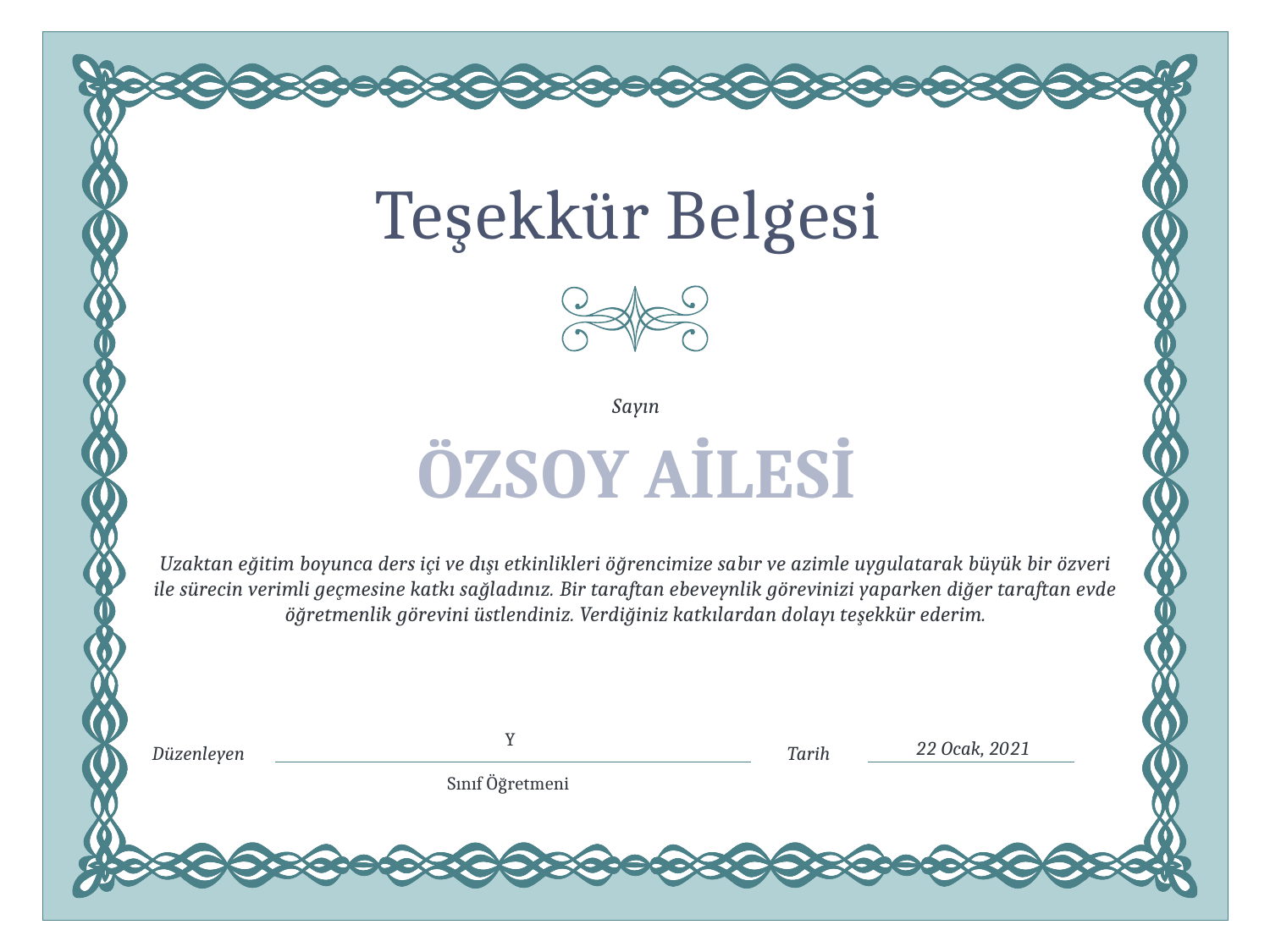

Teşekkür Belgesi
Sayın
# ÖZSOY AİLESİ
Uzaktan eğitim boyunca ders içi ve dışı etkinlikleri öğrencimize sabır ve azimle uygulatarak büyük bir özveri ile sürecin verimli geçmesine katkı sağladınız. Bir taraftan ebeveynlik görevinizi yaparken diğer taraftan evde öğretmenlik görevini üstlendiniz. Verdiğiniz katkılardan dolayı teşekkür ederim.
Y

Sınıf Öğretmeni
22 Ocak, 2021
Düzenleyen
Tarih